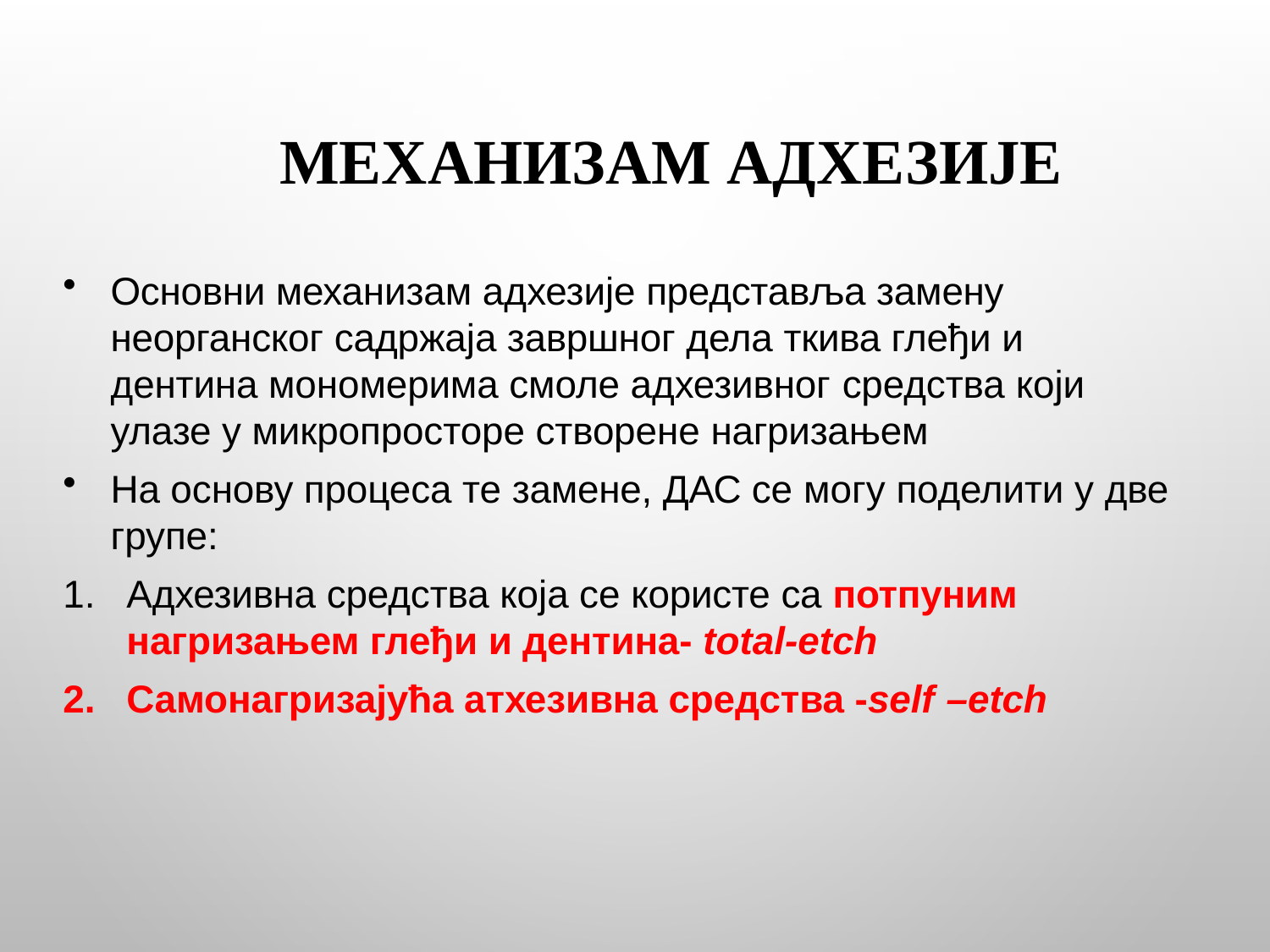

# Механизам адхезије
Основни механизам адхезије представља замену  неорганског садржаја завршног дела ткива глеђи и  дентина мономерима смоле адхезивног средства који улазе у микропросторе створене нагризањем
На основу процеса те замене, ДАС се могу поделити у две групе:
Адхезивна средства која се користе са потпуним  нагризањем глеђи и дентина- total-etch
Самонагризајућа атхезивна средства -self –etch